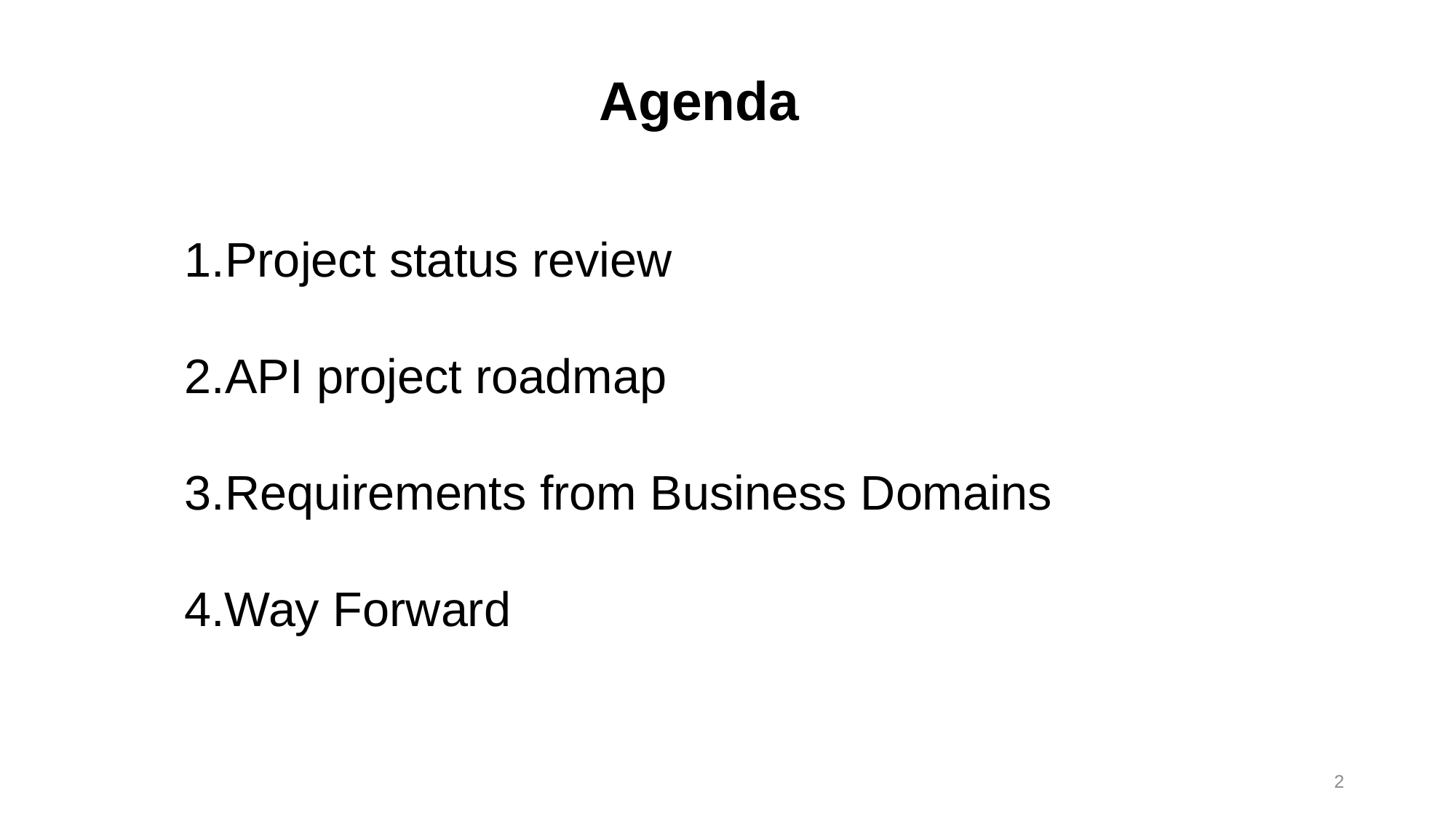

Agenda
Project status review

API project roadmap

Requirements from Business Domains

4.Way Forward

2